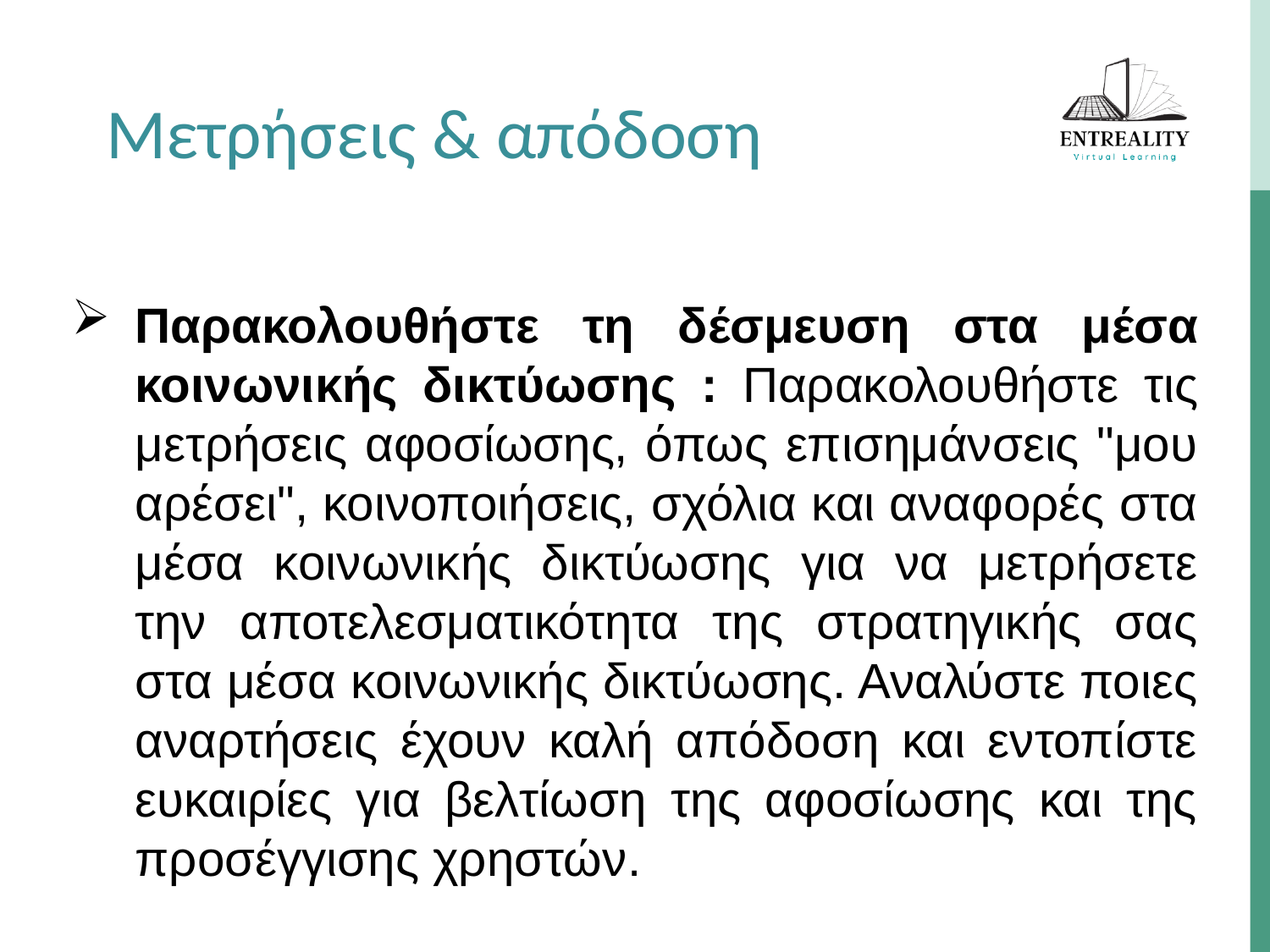

Μετρήσεις & απόδοση

Παρακολουθήστε τη δέσμευση στα μέσα κοινωνικής δικτύωσης : Παρακολουθήστε τις μετρήσεις αφοσίωσης, όπως επισημάνσεις "μου αρέσει", κοινοποιήσεις, σχόλια και αναφορές στα μέσα κοινωνικής δικτύωσης για να μετρήσετε την αποτελεσματικότητα της στρατηγικής σας στα μέσα κοινωνικής δικτύωσης. Αναλύστε ποιες αναρτήσεις έχουν καλή απόδοση και εντοπίστε ευκαιρίες για βελτίωση της αφοσίωσης και της προσέγγισης χρηστών.